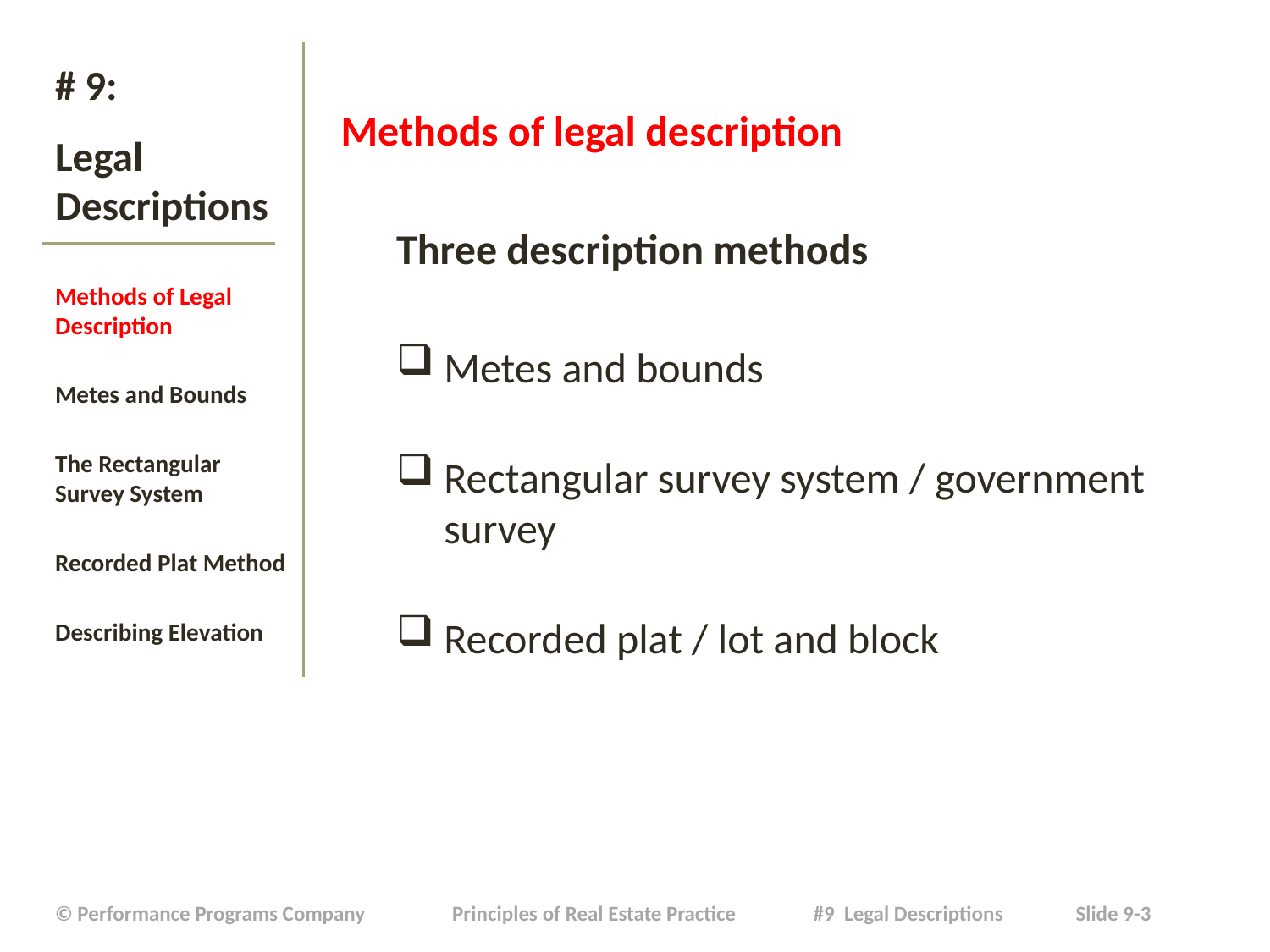

Methods of legal description

Three description methods

Metes and bounds
Rectangular survey system / government survey
Recorded plat / lot and block

# # 9: Legal Descriptions

Methods of Legal Description

Metes and Bounds

The Rectangular Survey System

Recorded Plat Method

Describing Elevation

| © Performance Programs Company Principles of Real Estate Practice #9 Legal Descriptions Slide 9-3 |
| --- |